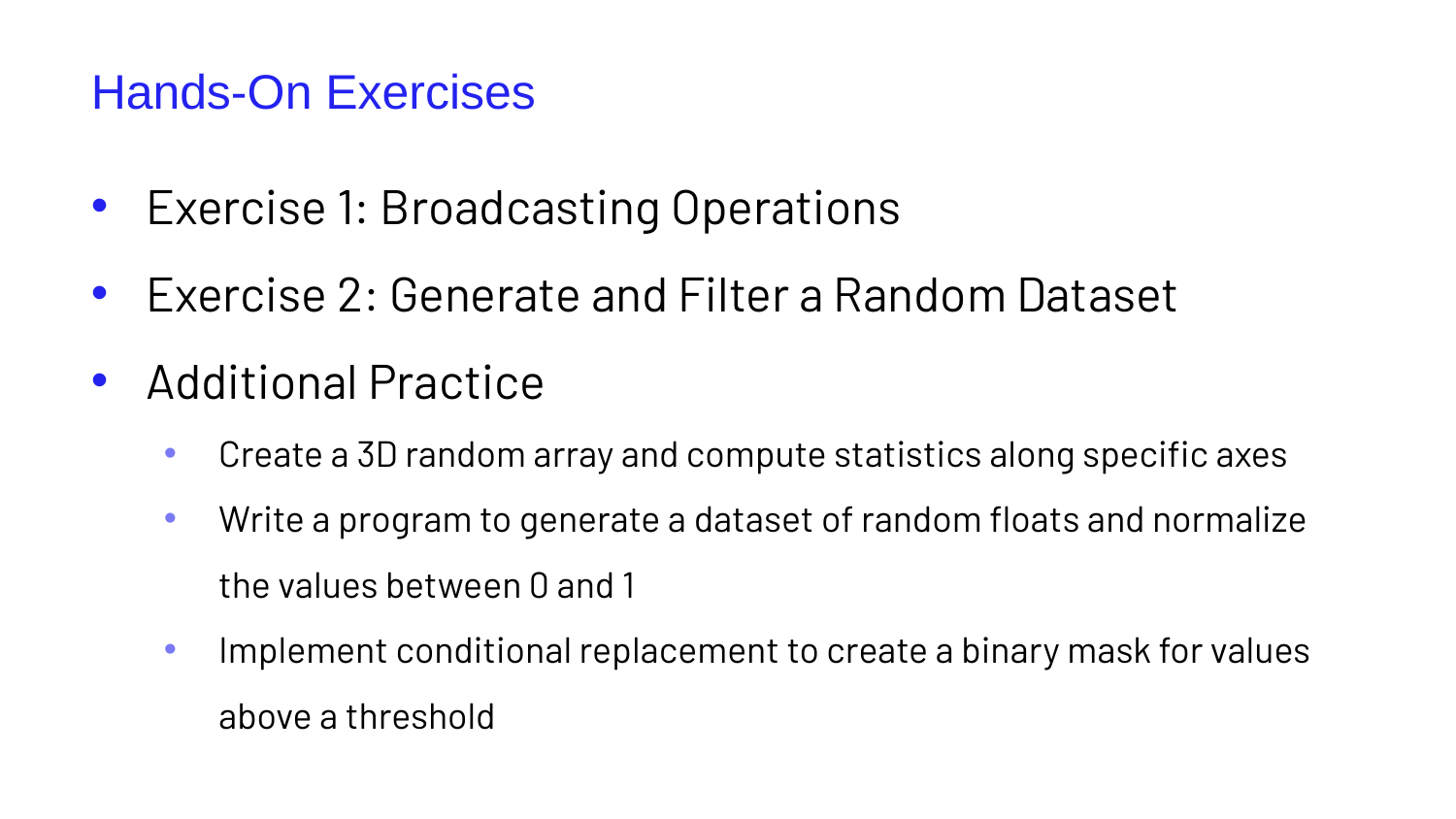

Hands-On Exercises
Exercise 1: Broadcasting Operations
Exercise 2: Generate and Filter a Random Dataset
Additional Practice
Create a 3D random array and compute statistics along specific axes
Write a program to generate a dataset of random floats and normalize the values between 0 and 1
Implement conditional replacement to create a binary mask for values above a threshold